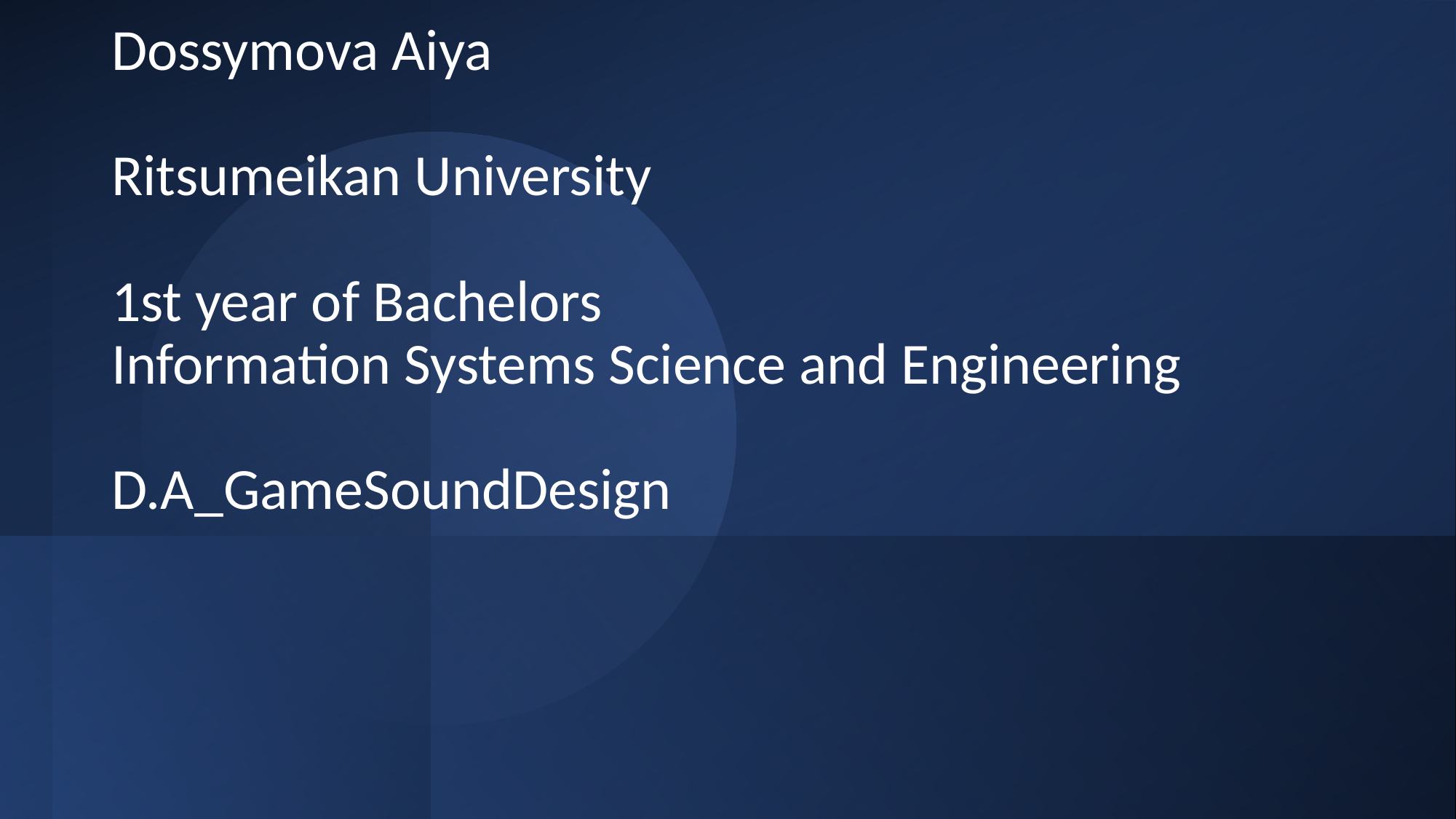

# Dossymova Aiya Ritsumeikan University 1st year of Bachelors Information Systems Science and Engineering D.A_GameSoundDesign